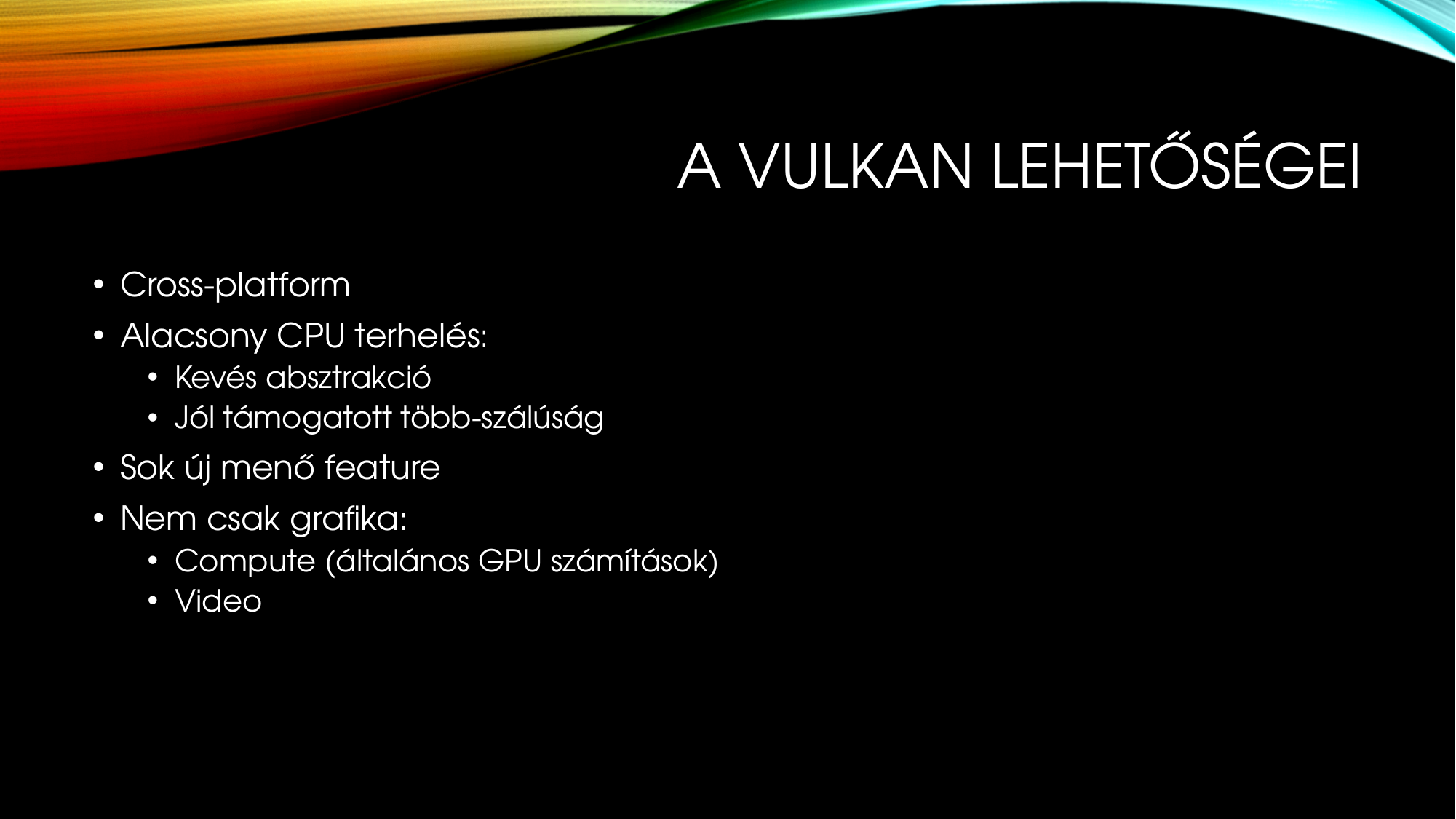

# A Vulkan lehetőségei
Cross-platform
Alacsony CPU terhelés:
Kevés absztrakció
Jól támogatott több-szálúság
Sok új menő feature
Nem csak grafika:
Compute (általános GPU számítások)
Video